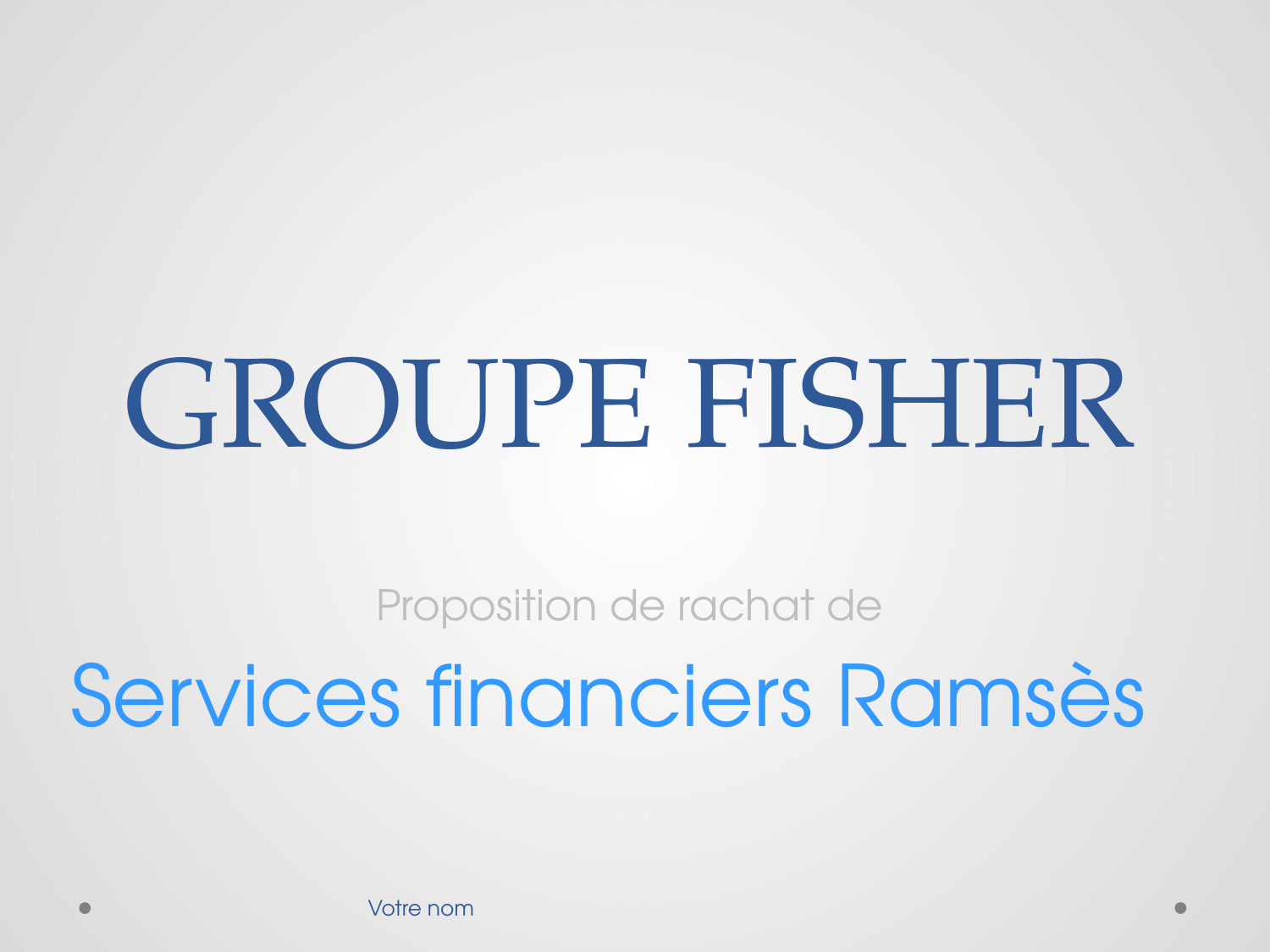

Groupe Fisher
Proposition de rachat de
Services financiers Ramsès

Votre nom